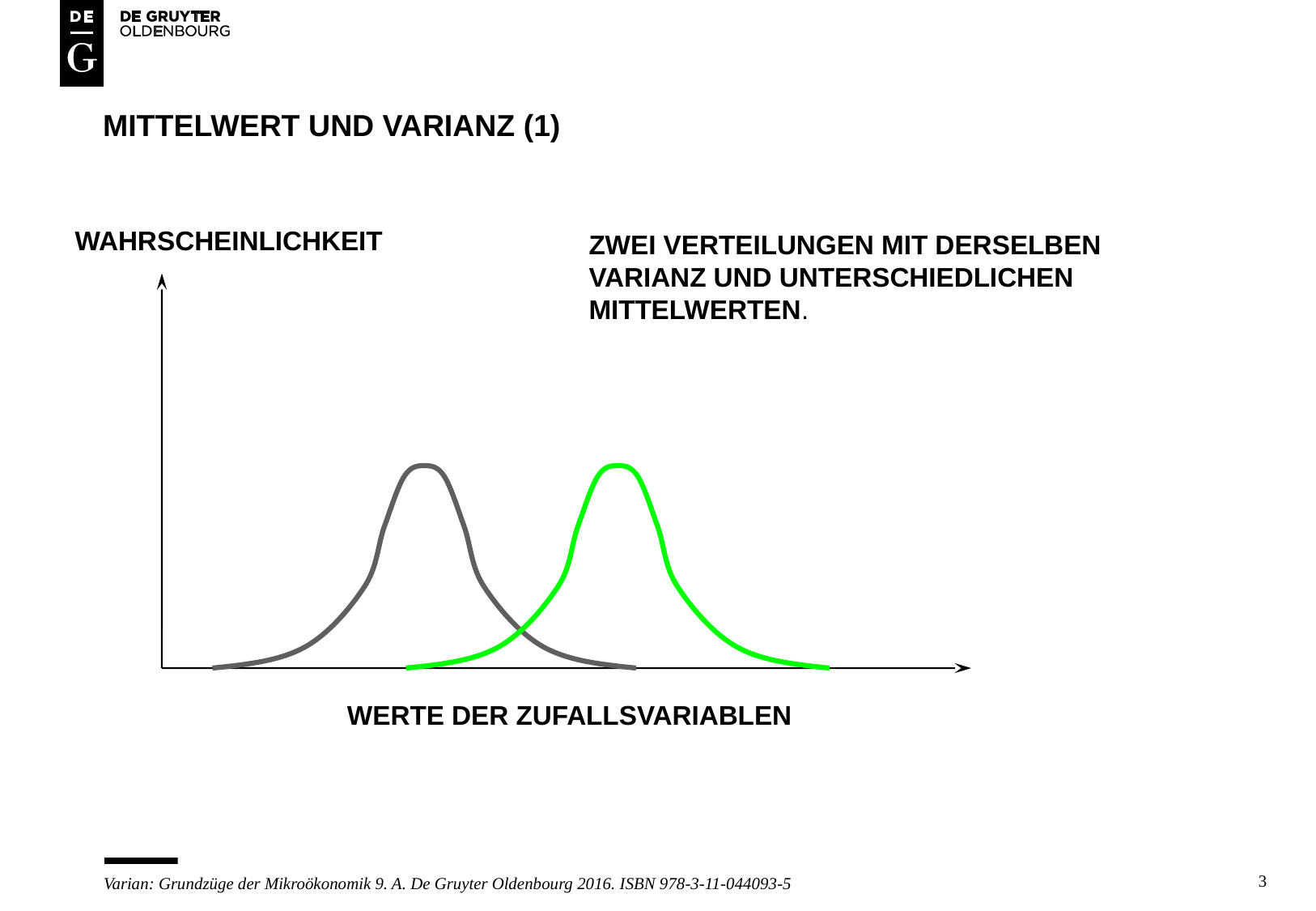

# Mittelwert und varianz (1)

WAHRSCHEINLICHKEIT
ZWEI VERTEILUNGEN MIT DERSELBEN
VARIANZ UND UNTERSCHIEDLICHEN
MITTELWERTEN.

WERTE DER ZUFALLSVARIABLEN
3
Varian: Grundzüge der Mikroökonomik 9. A. De Gruyter Oldenbourg 2016. ISBN 978-3-11-044093-5